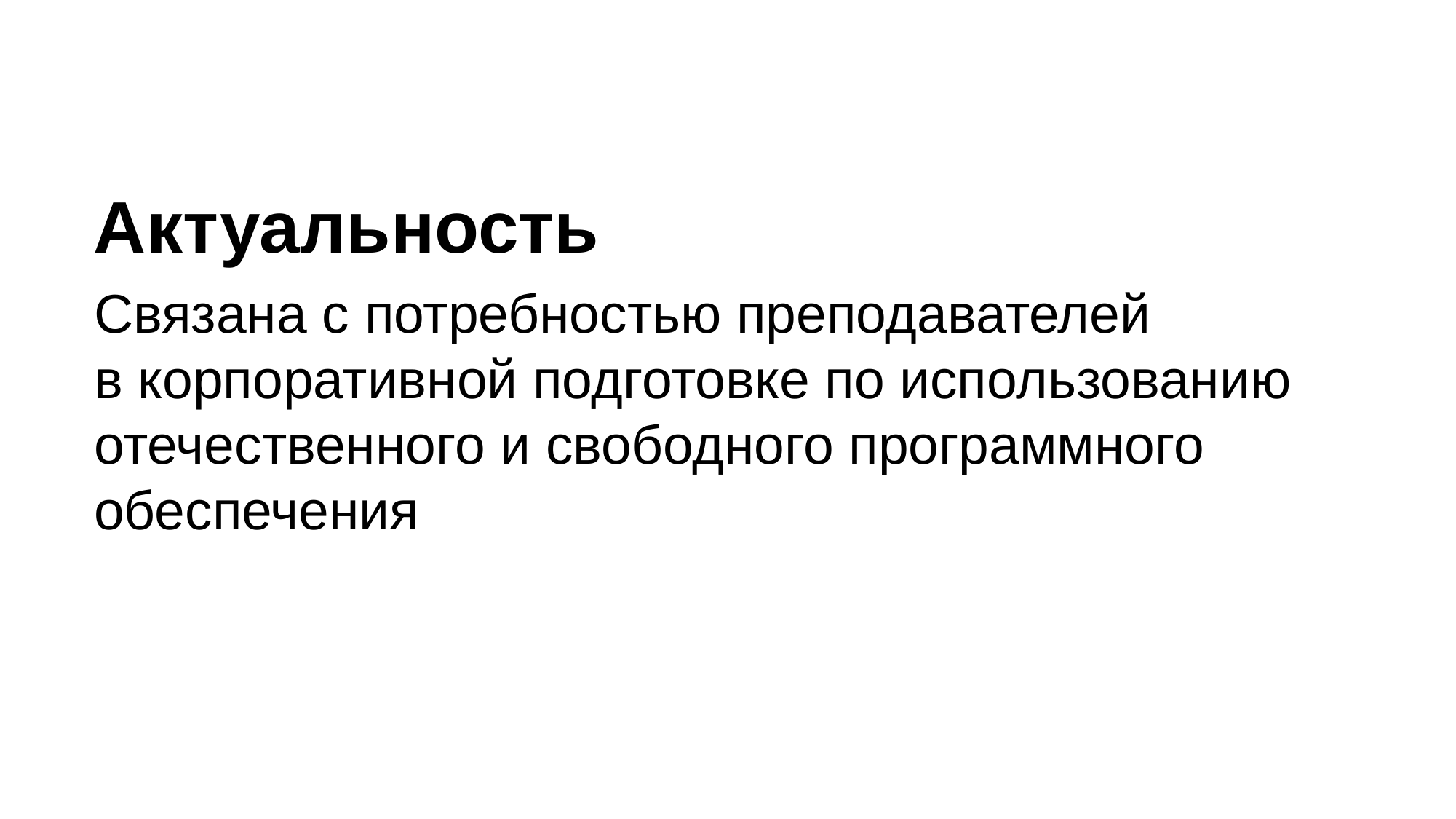

Актуальность
Связана с потребностью преподавателей в корпоративной подготовке по использованию отечественного и свободного программного обеспечения
2